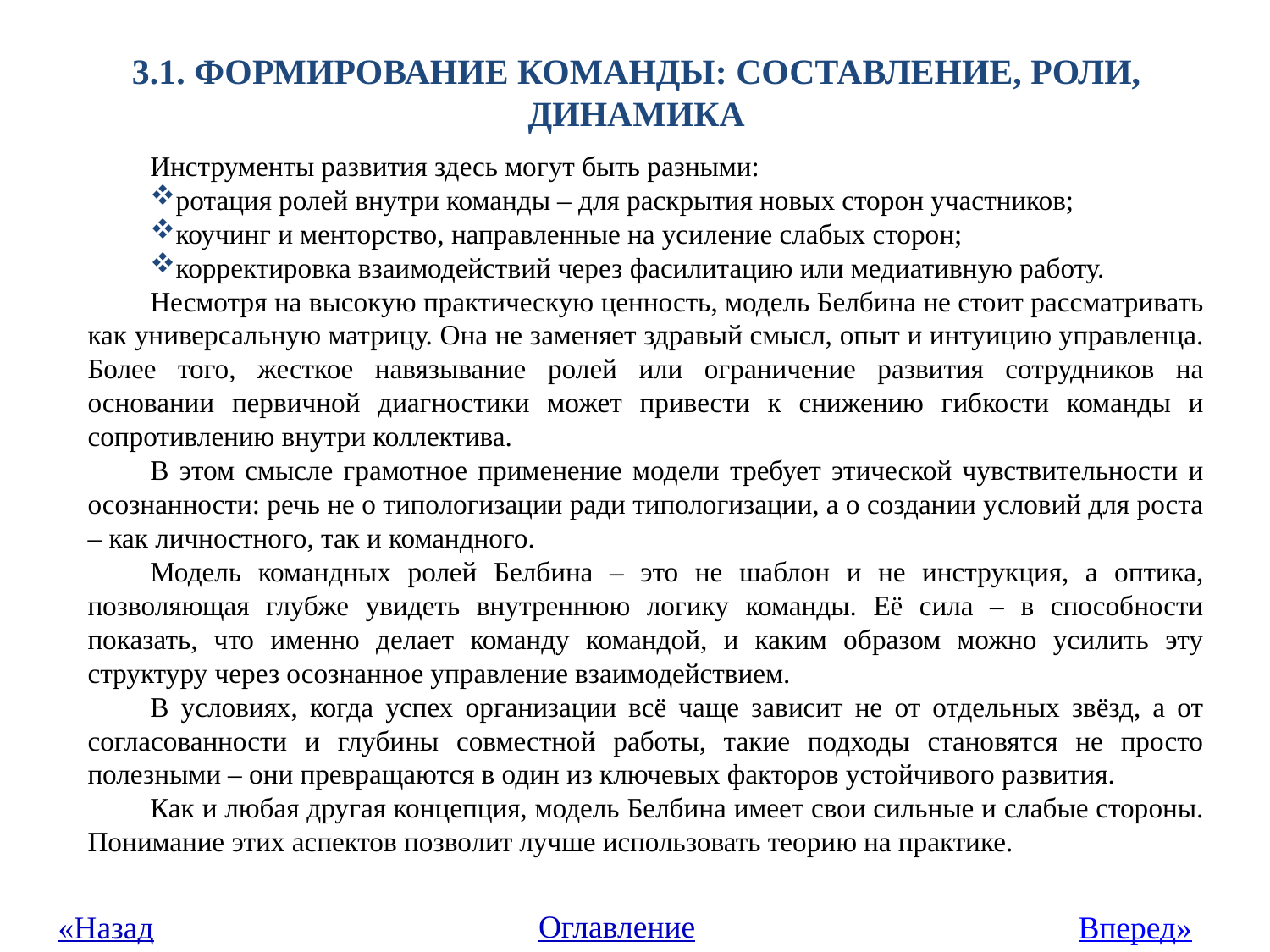

# 3.1. Формирование команды: составление, роли, динамика
Инструменты развития здесь могут быть разными:
ротация ролей внутри команды – для раскрытия новых сторон участников;
коучинг и менторство, направленные на усиление слабых сторон;
корректировка взаимодействий через фасилитацию или медиативную работу.
Несмотря на высокую практическую ценность, модель Белбина не стоит рассматривать как универсальную матрицу. Она не заменяет здравый смысл, опыт и интуицию управленца. Более того, жесткое навязывание ролей или ограничение развития сотрудников на основании первичной диагностики может привести к снижению гибкости команды и сопротивлению внутри коллектива.
В этом смысле грамотное применение модели требует этической чувствительности и осознанности: речь не о типологизации ради типологизации, а о создании условий для роста – как личностного, так и командного.
Модель командных ролей Белбина – это не шаблон и не инструкция, а оптика, позволяющая глубже увидеть внутреннюю логику команды. Её сила – в способности показать, что именно делает команду командой, и каким образом можно усилить эту структуру через осознанное управление взаимодействием.
В условиях, когда успех организации всё чаще зависит не от отдельных звёзд, а от согласованности и глубины совместной работы, такие подходы становятся не просто полезными – они превращаются в один из ключевых факторов устойчивого развития.
Как и любая другая концепция, модель Белбина имеет свои сильные и слабые стороны. Понимание этих аспектов позволит лучше использовать теорию на практике.

Оглавление
«Назад
Вперед»